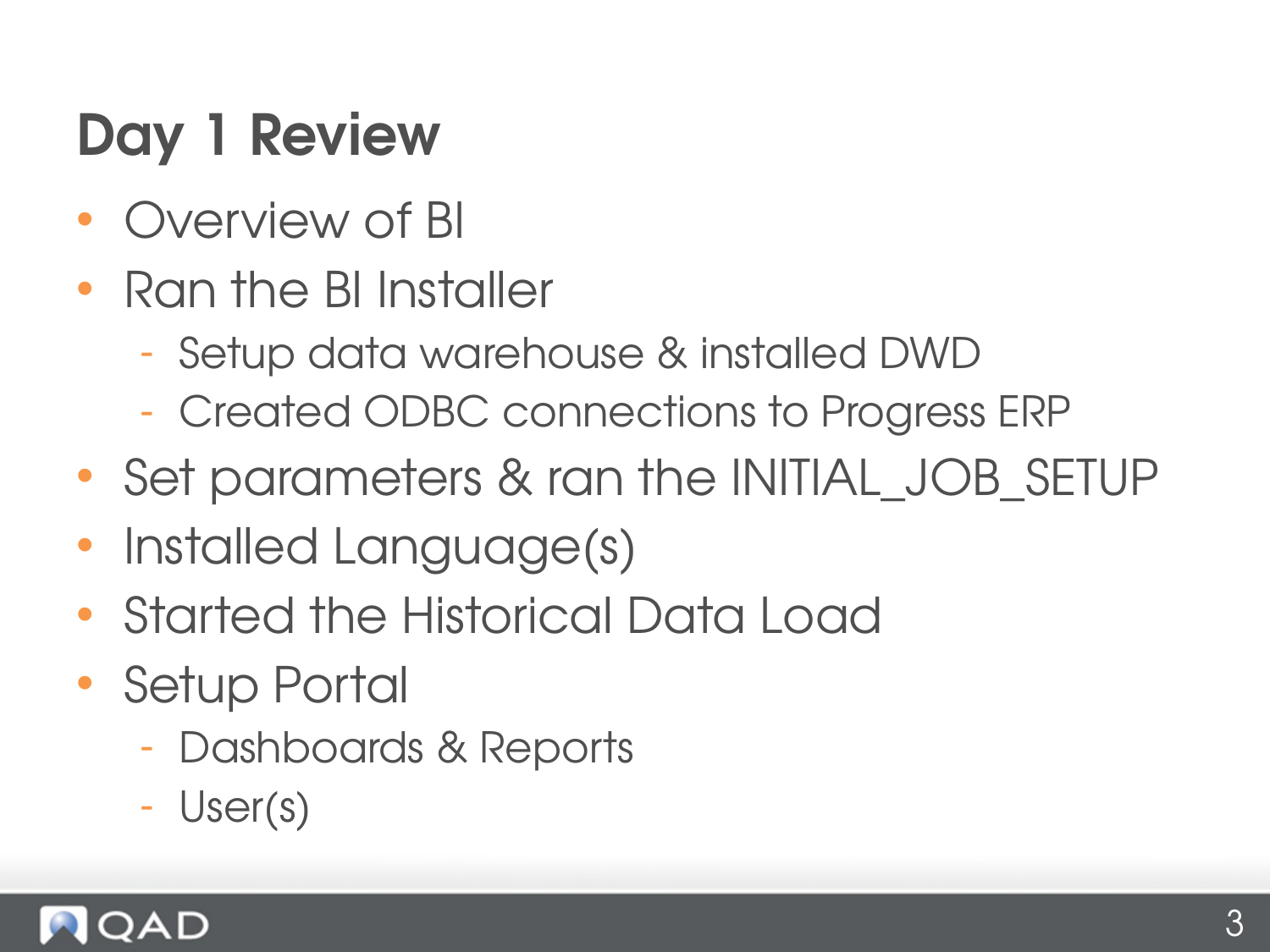

# Day 1 Review
Overview of BI
Ran the BI Installer
Setup data warehouse & installed DWD
Created ODBC connections to Progress ERP
Set parameters & ran the INITIAL_JOB_SETUP
Installed Language(s)
Started the Historical Data Load
Setup Portal
Dashboards & Reports
User(s)

3